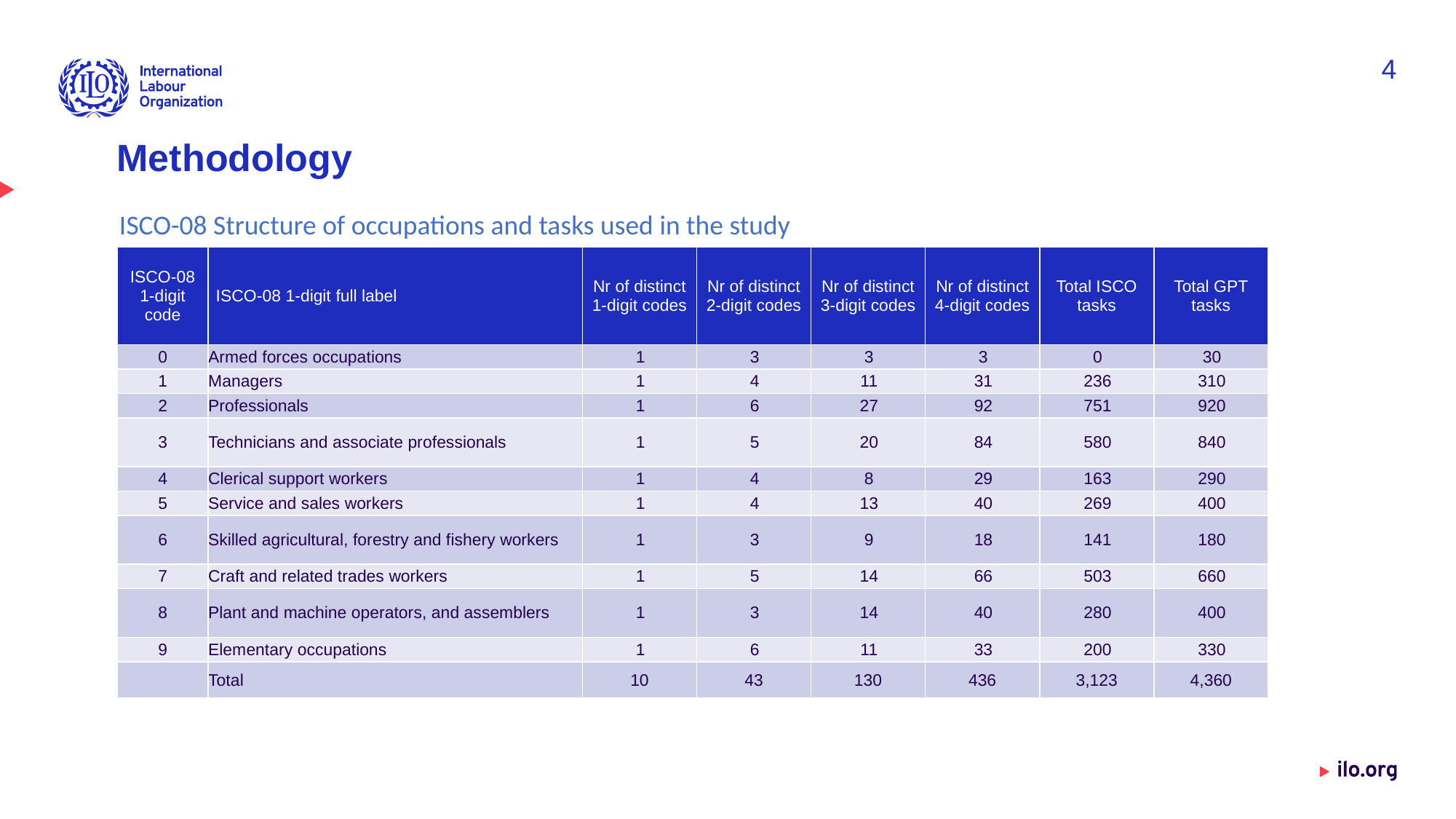

4
# Methodology
ISCO-08 Structure of occupations and tasks used in the study
| ISCO-08 1-digit code | ISCO-08 1-digit full label | Nr of distinct 1-digit codes | Nr of distinct 2-digit codes | Nr of distinct 3-digit codes | Nr of distinct 4-digit codes | Total ISCO tasks | Total GPT tasks |
| --- | --- | --- | --- | --- | --- | --- | --- |
| 0 | Armed forces occupations | 1 | 3 | 3 | 3 | 0 | 30 |
| 1 | Managers | 1 | 4 | 11 | 31 | 236 | 310 |
| 2 | Professionals | 1 | 6 | 27 | 92 | 751 | 920 |
| 3 | Technicians and associate professionals | 1 | 5 | 20 | 84 | 580 | 840 |
| 4 | Clerical support workers | 1 | 4 | 8 | 29 | 163 | 290 |
| 5 | Service and sales workers | 1 | 4 | 13 | 40 | 269 | 400 |
| 6 | Skilled agricultural, forestry and fishery workers | 1 | 3 | 9 | 18 | 141 | 180 |
| 7 | Craft and related trades workers | 1 | 5 | 14 | 66 | 503 | 660 |
| 8 | Plant and machine operators, and assemblers | 1 | 3 | 14 | 40 | 280 | 400 |
| 9 | Elementary occupations | 1 | 6 | 11 | 33 | 200 | 330 |
|  | Total | 10 | 43 | 130 | 436 | 3,123 | 4,360 |
Date: Monday / 01 / October / 2019